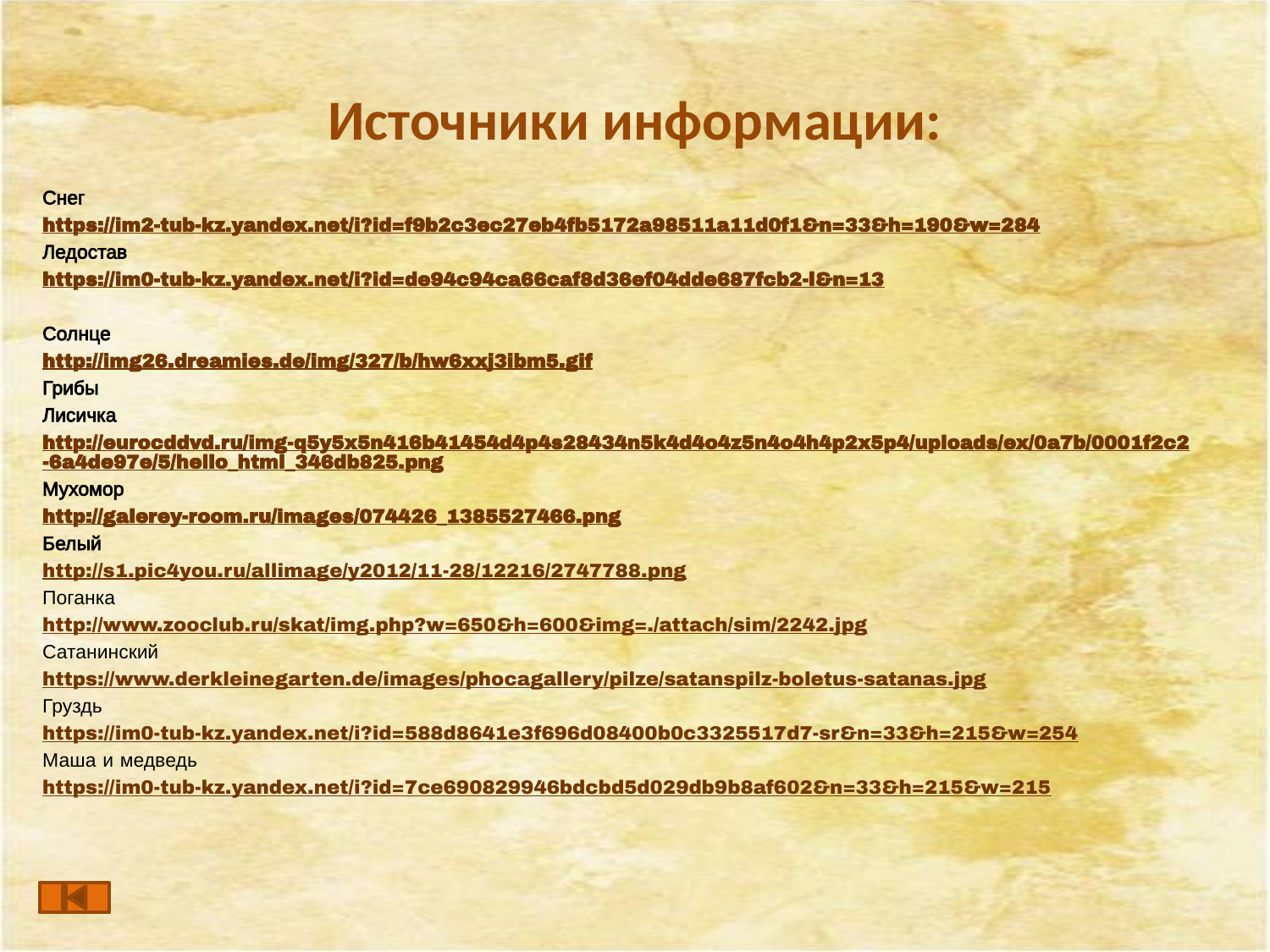

# Источники информации:
Снег
https://im2-tub-kz.yandex.net/i?id=f9b2c3ec27eb4fb5172a98511a11d0f1&n=33&h=190&w=284
Ледостав
https://im0-tub-kz.yandex.net/i?id=de94c94ca66caf8d36ef04dde687fcb2-l&n=13

Солнце
http://img26.dreamies.de/img/327/b/hw6xxj3ibm5.gif
Грибы
Лисичка
http://eurocddvd.ru/img-q5y5x5n416b41454d4p4s28434n5k4d4o4z5n4o4h4p2x5p4/uploads/ex/0a7b/0001f2c2-6a4de97e/5/hello_html_346db825.png
Мухомор
http://galerey-room.ru/images/074426_1385527466.png
Белый
http://s1.pic4you.ru/allimage/y2012/11-28/12216/2747788.png
Поганка
http://www.zooclub.ru/skat/img.php?w=650&h=600&img=./attach/sim/2242.jpg
Сатанинский
https://www.derkleinegarten.de/images/phocagallery/pilze/satanspilz-boletus-satanas.jpg
Груздь
https://im0-tub-kz.yandex.net/i?id=588d8641e3f696d08400b0c3325517d7-sr&n=33&h=215&w=254
Маша и медведь
https://im0-tub-kz.yandex.net/i?id=7ce690829946bdcbd5d029db9b8af602&n=33&h=215&w=215